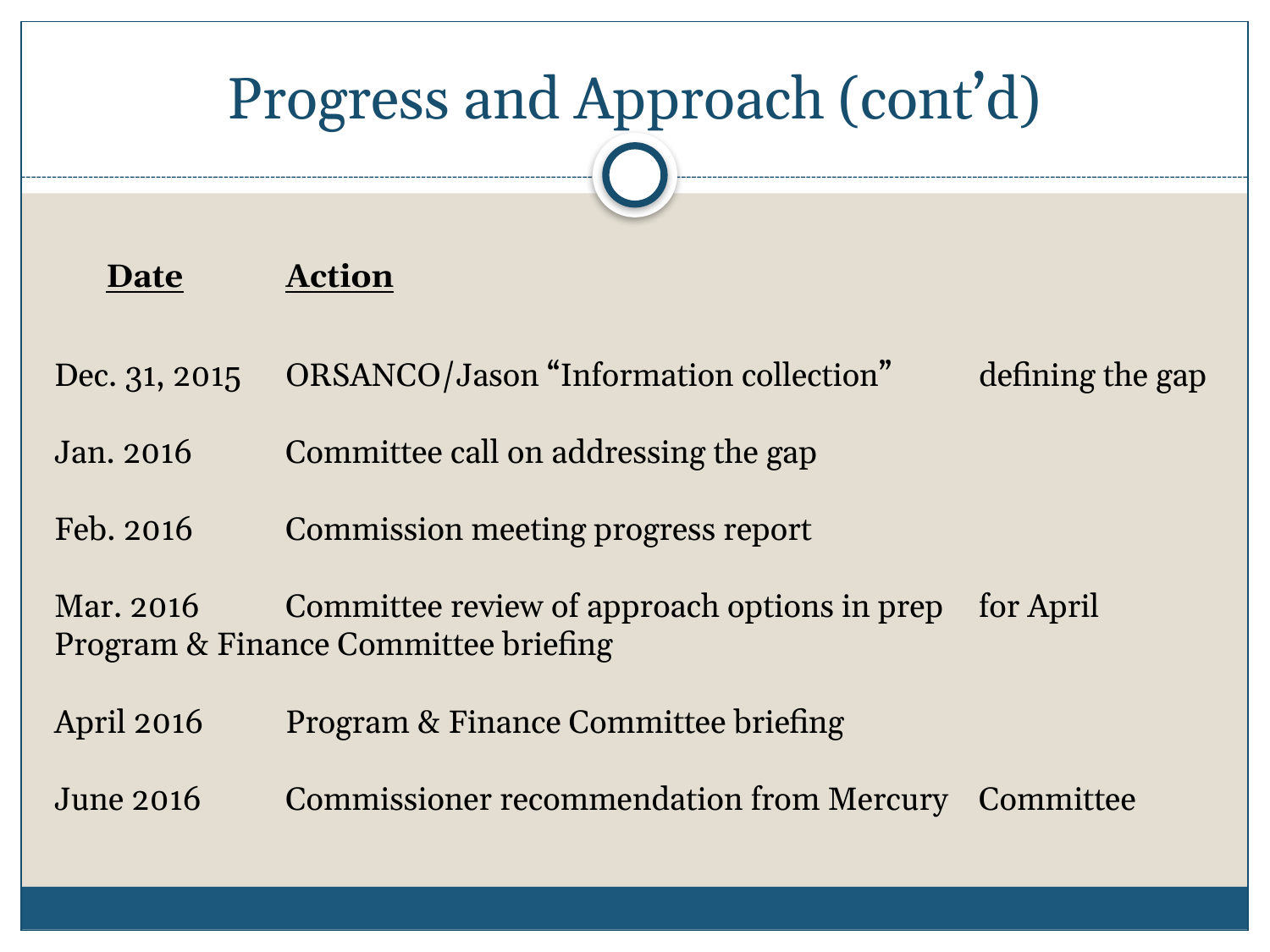

# Progress and Approach (cont’d)
     Date				Action

Dec. 31, 2015		ORSANCO/Jason “Information collection” 			defining the gap

Jan. 2016		Committee call on addressing the gap

Feb. 2016		Commission meeting progress report

Mar. 2016		Committee review of approach options in prep 			for April Program & Finance Committee briefing

April 2016		Program & Finance Committee briefing

June 2016		Commissioner recommendation from Mercury 			Committee